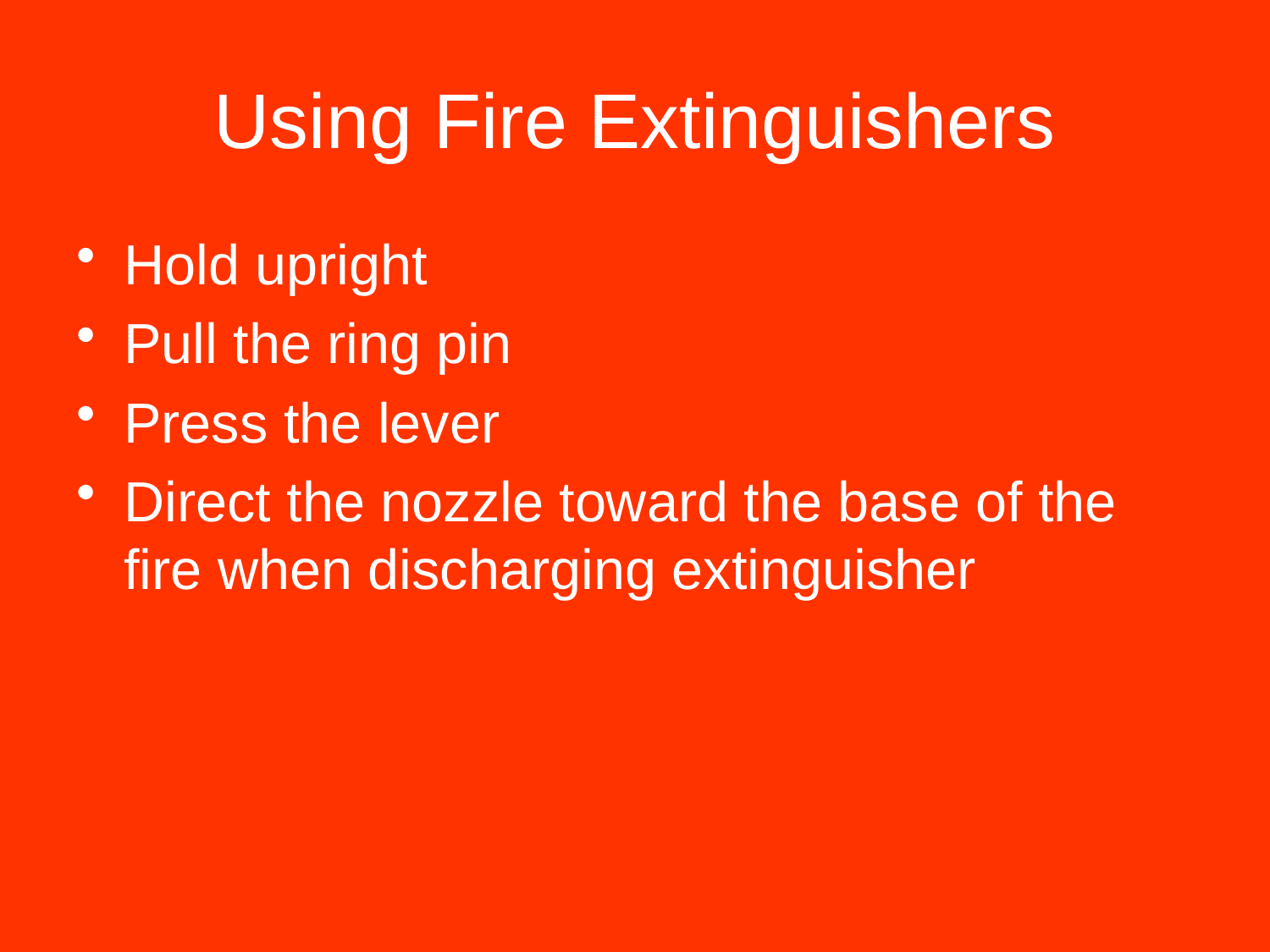

# Using Fire Extinguishers
Hold upright
Pull the ring pin
Press the lever
Direct the nozzle toward the base of the fire when discharging extinguisher